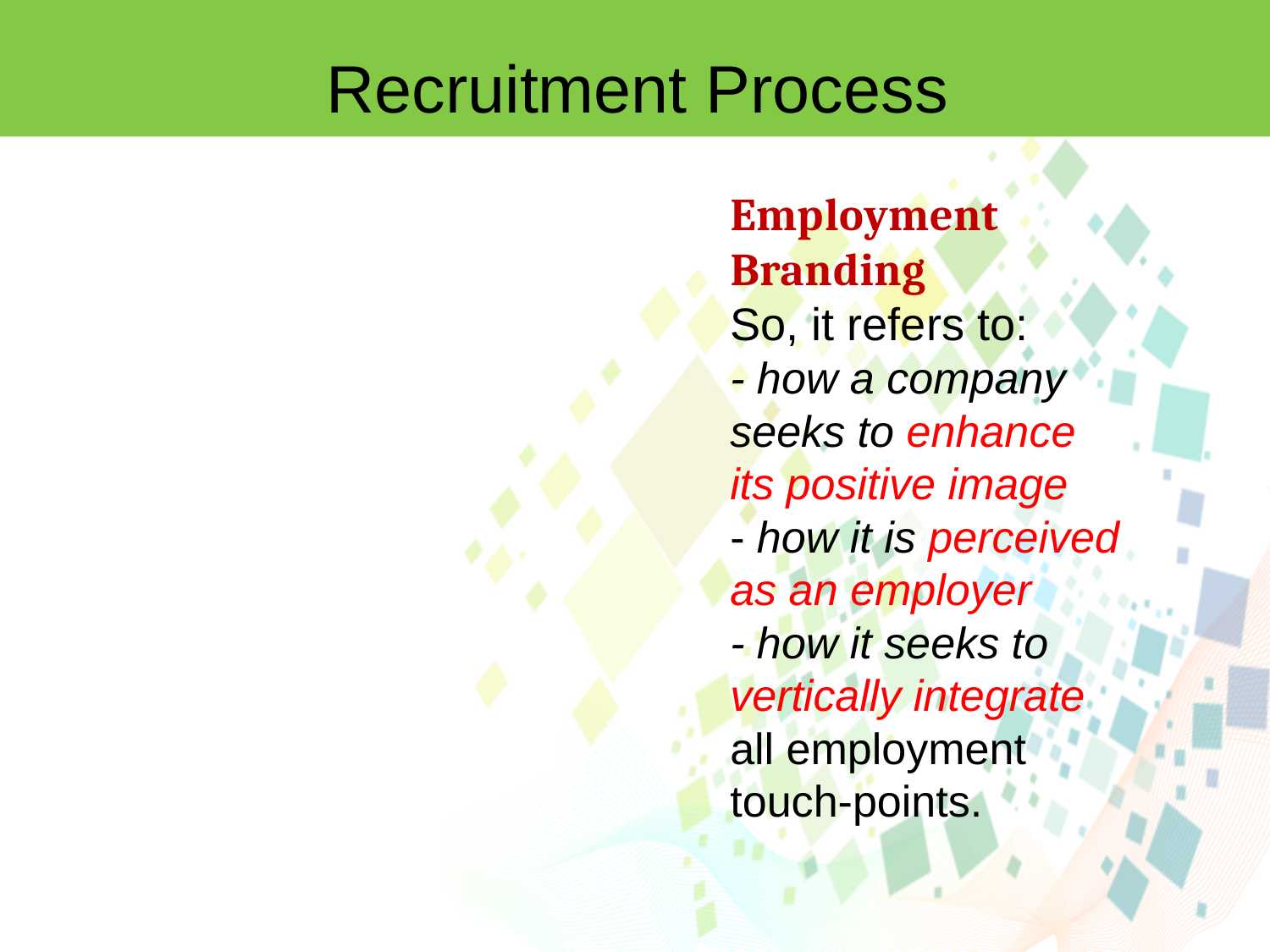

Recruitment Process
Employment Branding
So, it refers to:
- how a company seeks to enhance its positive image
- how it is perceived as an employer
- how it seeks to vertically integrate all employment touch-points.